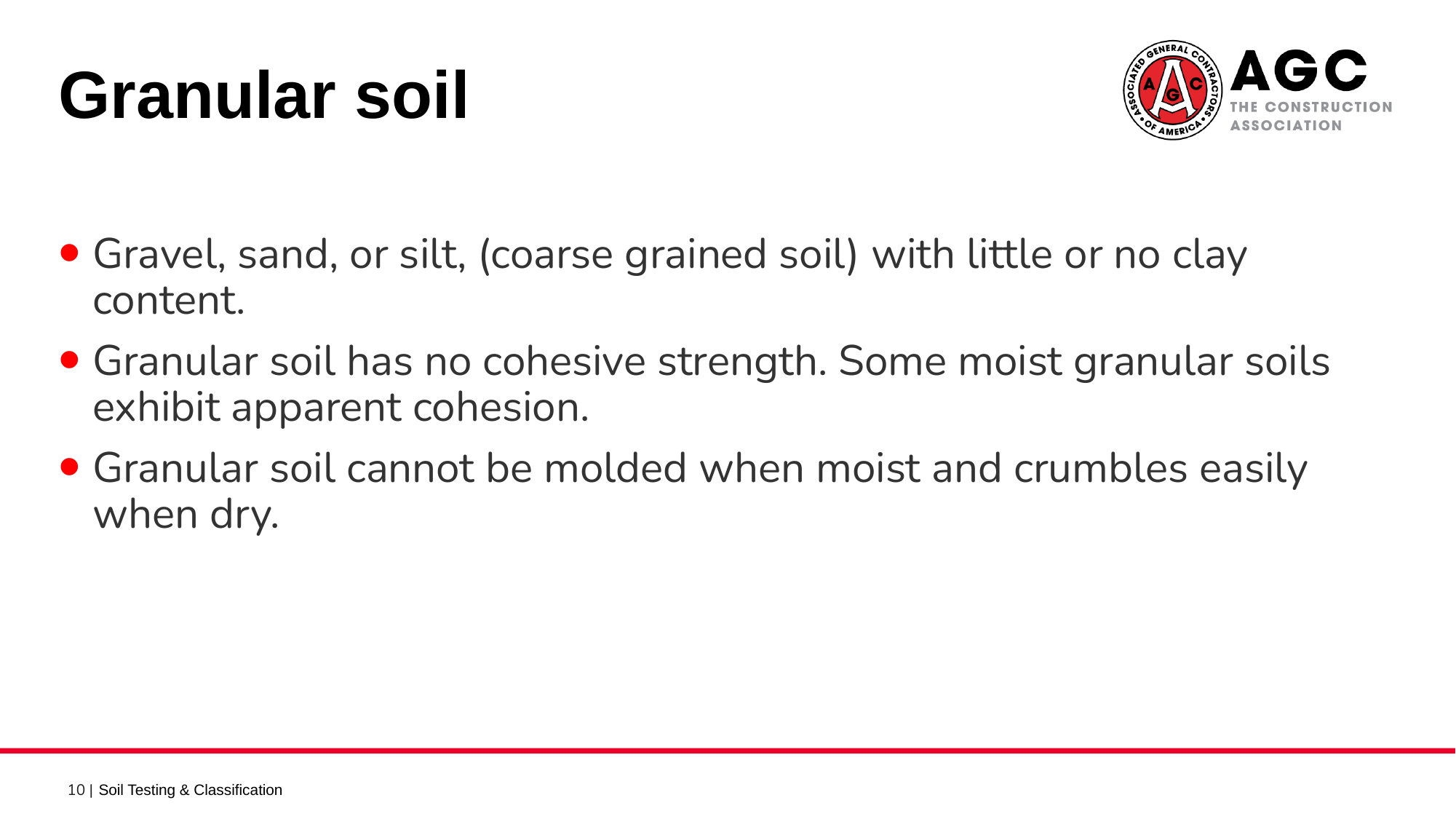

Granular soil
Gravel, sand, or silt, (coarse grained soil) with little or no clay content.
Granular soil has no cohesive strength. Some moist granular soils exhibit apparent cohesion.
Granular soil cannot be molded when moist and crumbles easily when dry.

Soil Testing & Classification